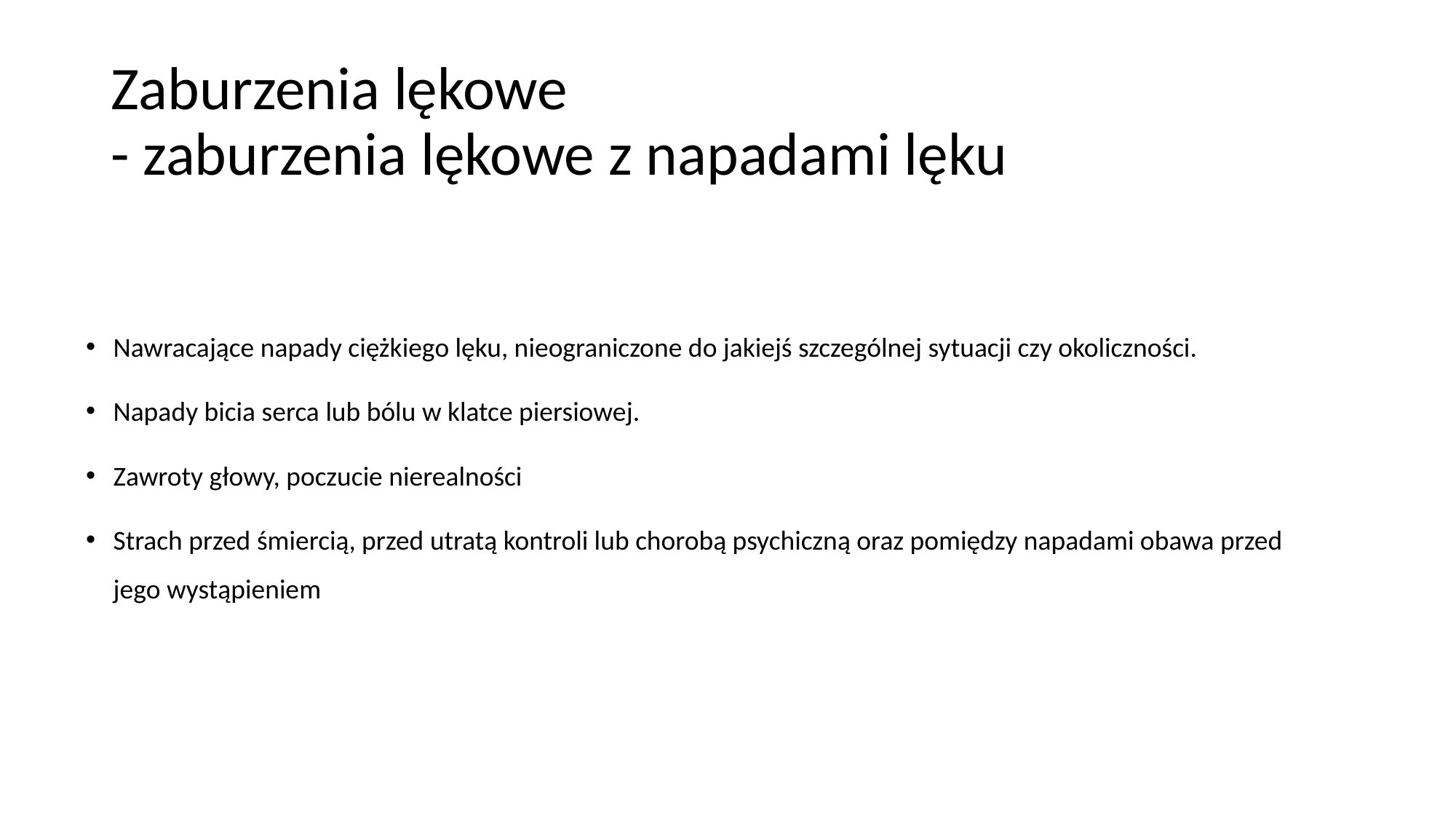

# Zaburzenia lękowe - zaburzenia lękowe z napadami lęku
Nawracające napady ciężkiego lęku, nieograniczone do jakiejś szczególnej sytuacji czy okoliczności.
Napady bicia serca lub bólu w klatce piersiowej.
Zawroty głowy, poczucie nierealności
Strach przed śmiercią, przed utratą kontroli lub chorobą psychiczną oraz pomiędzy napadami obawa przed jego wystąpieniem